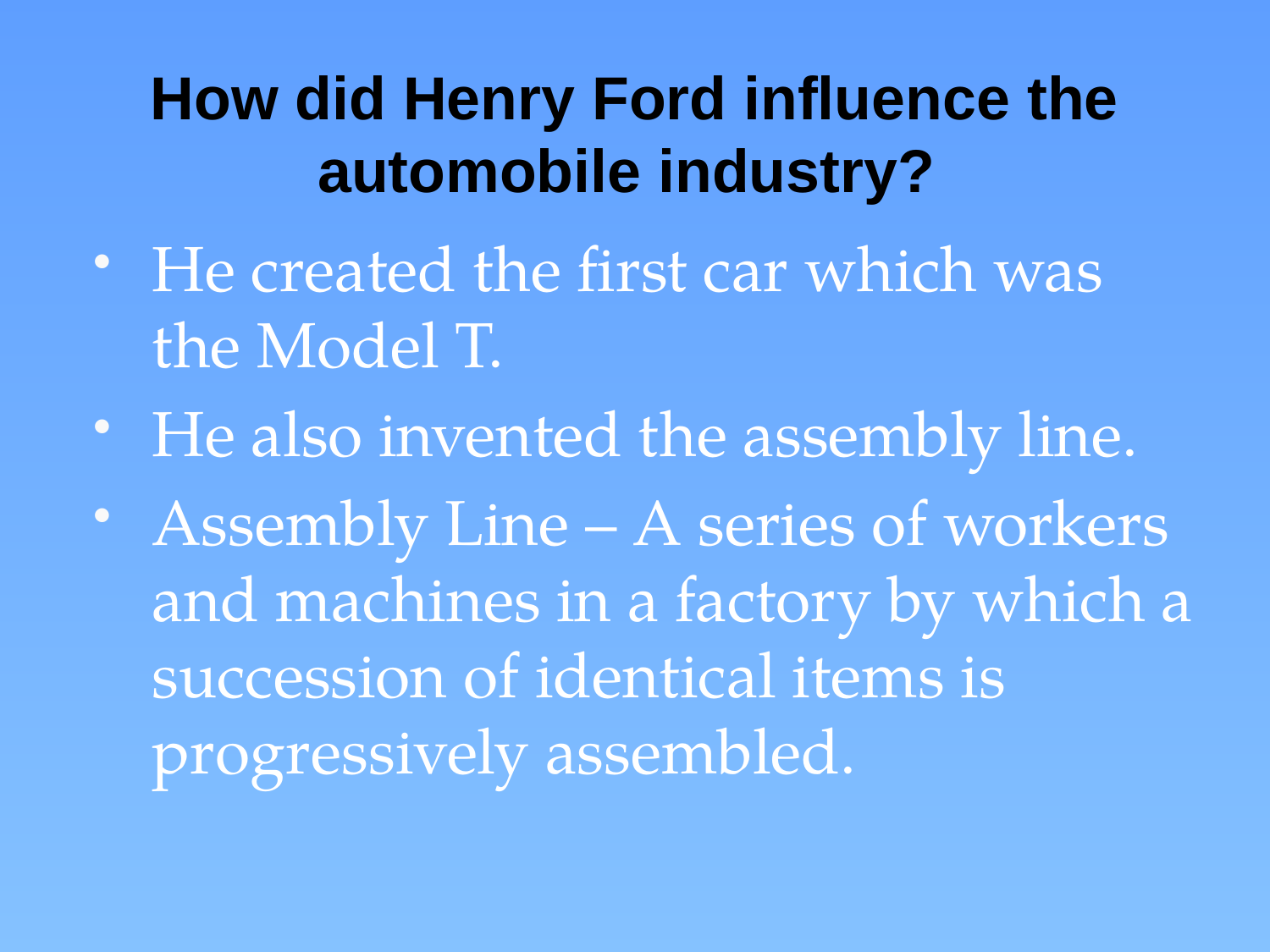

# How did Henry Ford influence the automobile industry?
He created the first car which was the Model T.
He also invented the assembly line.
Assembly Line – A series of workers and machines in a factory by which a succession of identical items is progressively assembled.